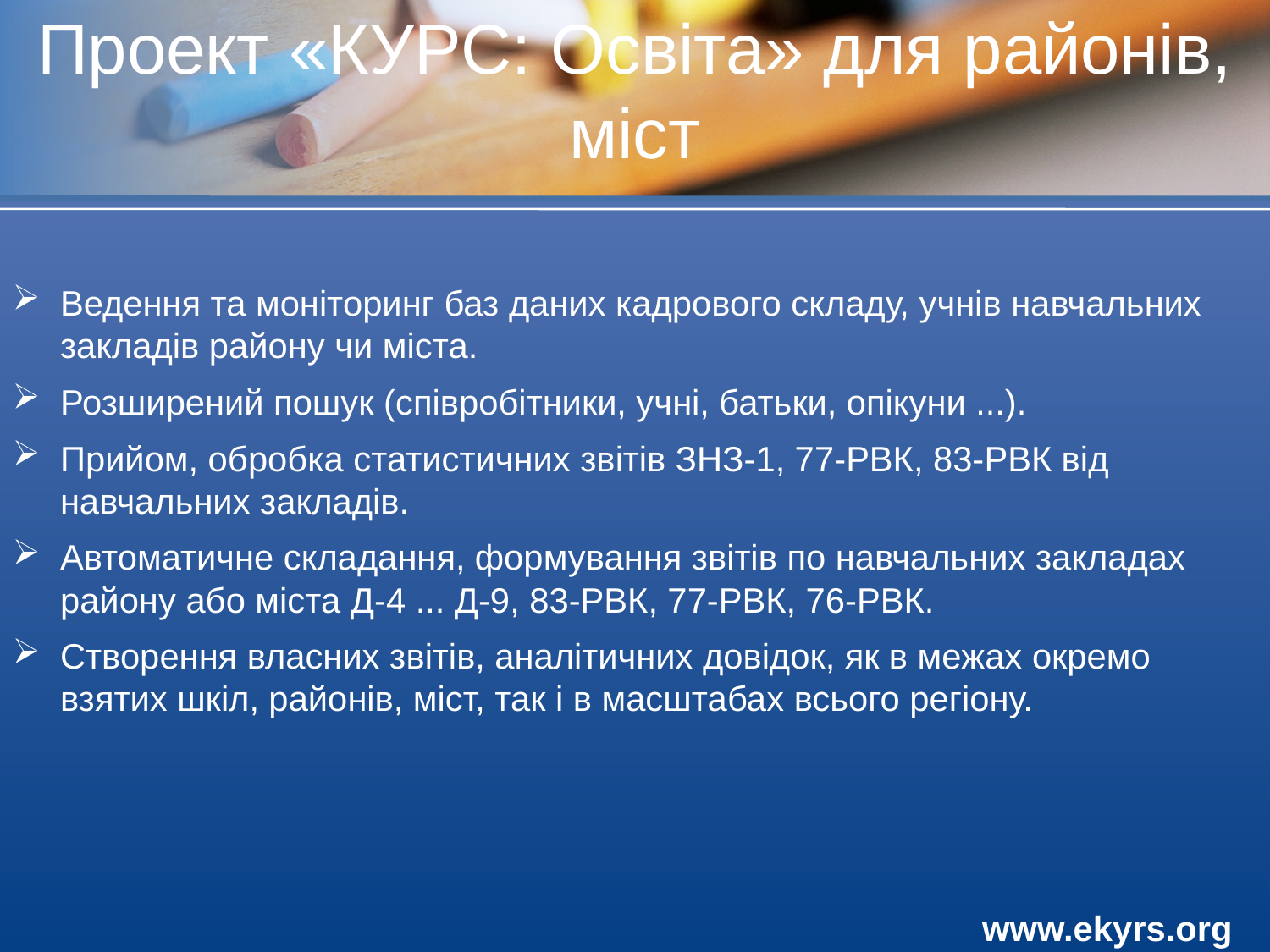

# Проект «КУРС: Освіта» для районів, міст

Ведення та моніторинг баз даних кадрового складу, учнів навчальних закладів району чи міста.
Розширений пошук (співробітники, учні, батьки, опікуни ...).
Прийом, обробка статистичних звітів ЗНЗ-1, 77-РВК, 83-РВК від навчальних закладів.
Автоматичне складання, формування звітів по навчальних закладах району або міста Д-4 ... Д-9, 83-РВК, 77-РВК, 76-РВК.
Створення власних звітів, аналітичних довідок, як в межах окремо взятих шкіл, районів, міст, так і в масштабах всього регіону.
www.ekyrs.org